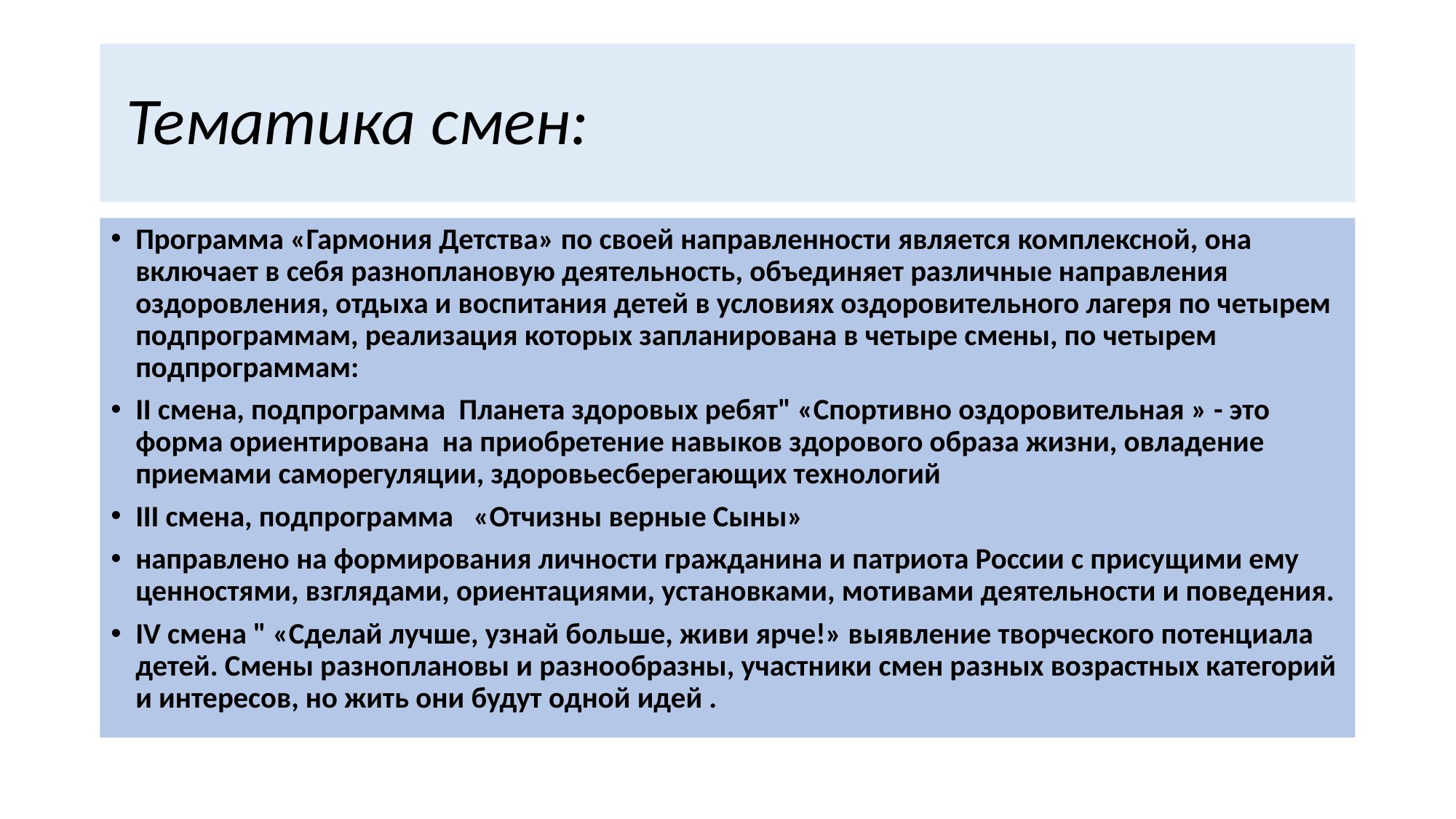

# Тематика смен:
Программа «Гармония Детства» по своей направленности является комплексной, она включает в себя разноплановую деятельность, объединяет различные направления оздоровления, отдыха и воспитания детей в условиях оздоровительного лагеря по четырем подпрограммам, реализация которых запланирована в четыре смены, по четырем подпрограммам:
II cмена, подпрограмма  Планета здоровых ребят" «Спортивно оздоровительная » - это  форма ориентирована  на приобретение навыков здорового образа жизни, овладение приемами саморегуляции, здоровьесберегающих технологий
III cмена, подпрограмма   «Отчизны верные Сыны»
направлено на формирования личности гражданина и патриота России с присущими ему ценностями, взглядами, ориентациями, установками, мотивами деятельности и поведения.
IV смена " «Сделай лучше, узнай больше, живи ярче!» выявление творческого потенциала детей. Смены разноплановы и разнообразны, участники смен разных возрастных категорий и интересов, но жить они будут одной идей .